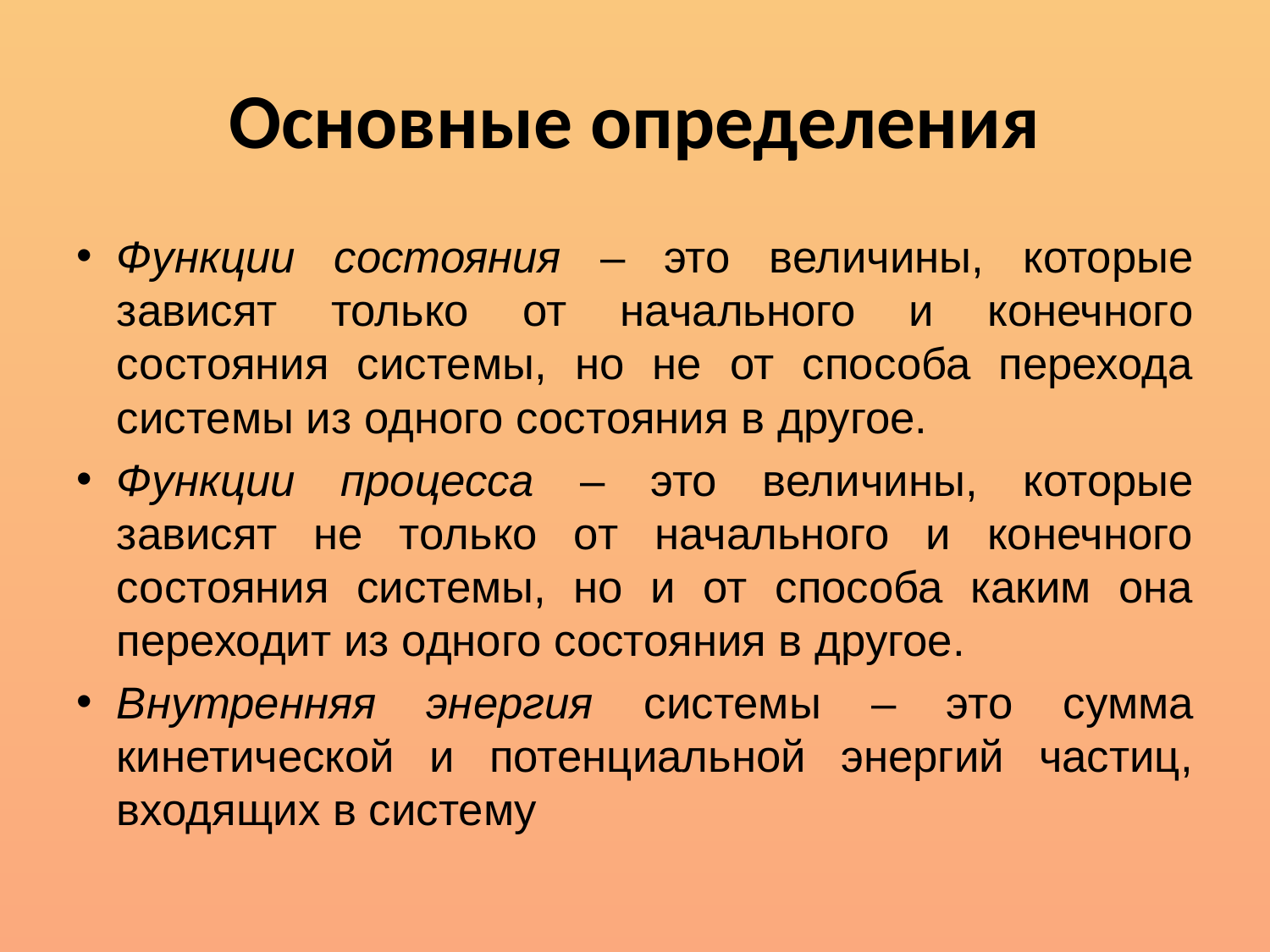

# Основные определения
Функции состояния – это величины, которые зависят только от начального и конечного состояния системы, но не от способа перехода системы из одного состояния в другое.
Функции процесса – это величины, которые зависят не только от начального и конечного состояния системы, но и от способа каким она переходит из одного состояния в другое.
Внутренняя энергия системы – это сумма кинетической и потенциальной энергий частиц, входящих в систему